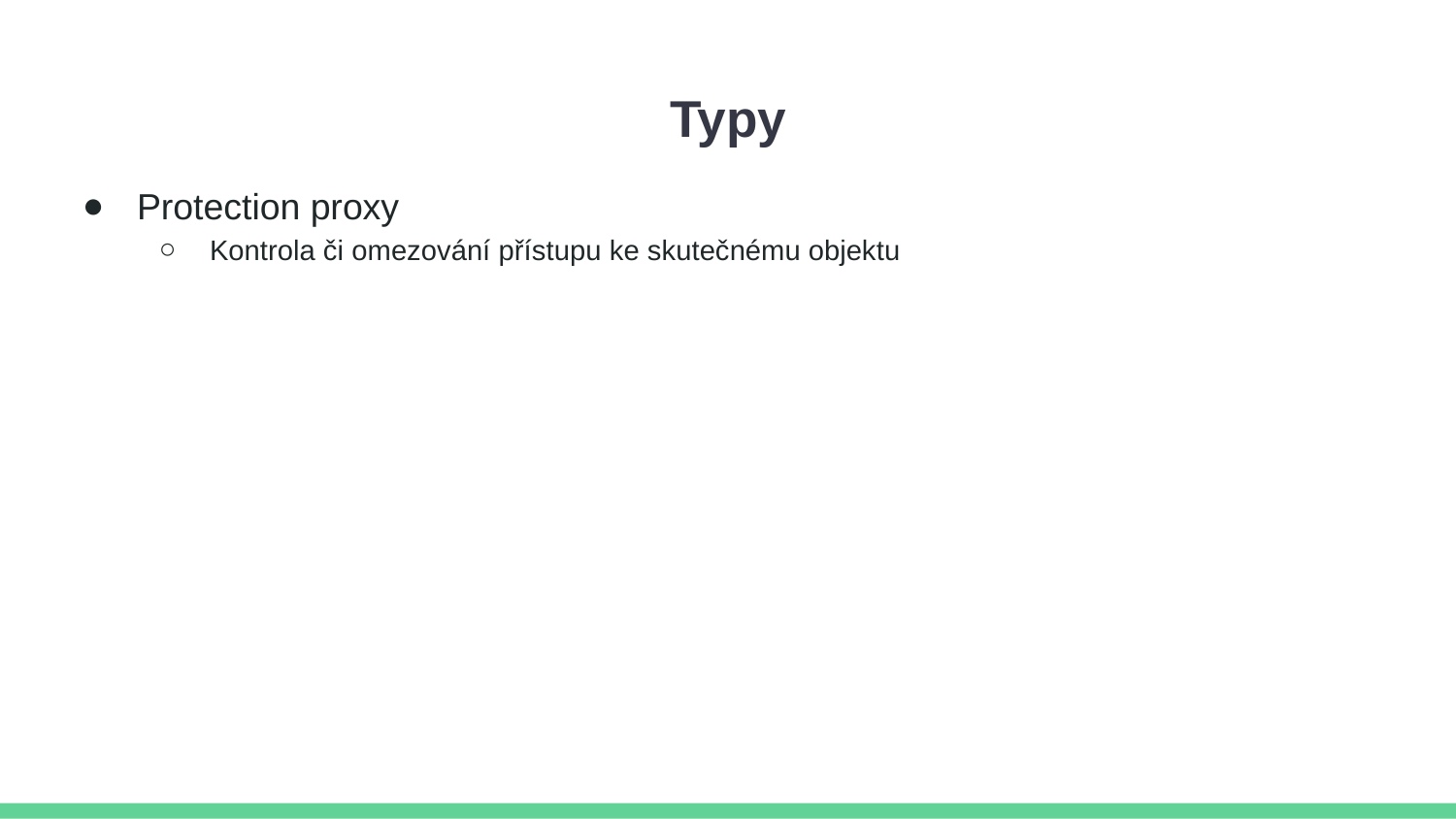

# Typy
Protection proxy
Kontrola či omezování přístupu ke skutečnému objektu